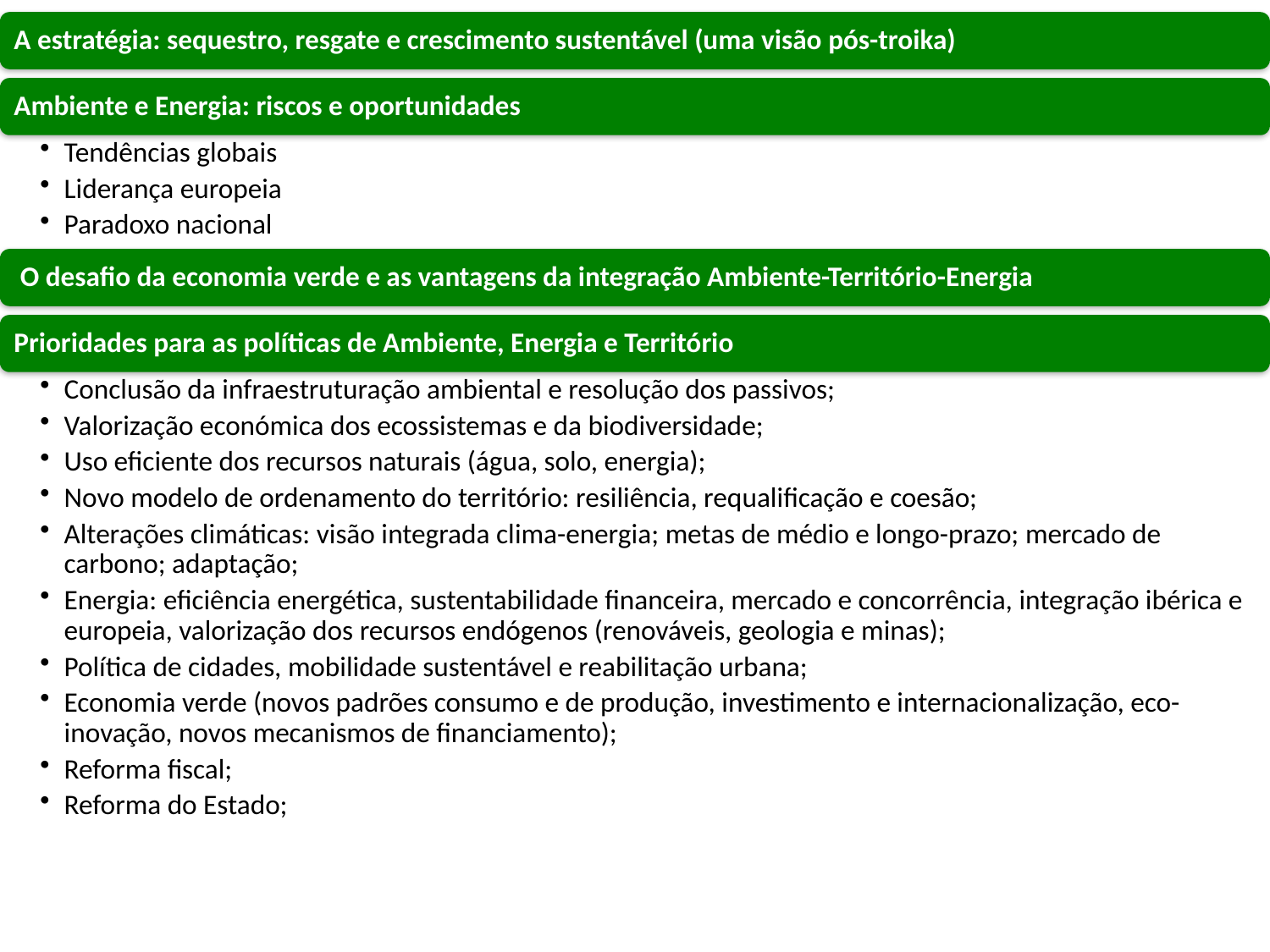

A estratégia: sequestro, resgate e crescimento sustentável (uma visão pós-troika)
Ambiente e Energia: riscos e oportunidades
Tendências globais
Liderança europeia
Paradoxo nacional
 O desafio da economia verde e as vantagens da integração Ambiente-Território-Energia
Prioridades para as políticas de Ambiente, Energia e Território
Conclusão da infraestruturação ambiental e resolução dos passivos;
Valorização económica dos ecossistemas e da biodiversidade;
Uso eficiente dos recursos naturais (água, solo, energia);
Novo modelo de ordenamento do território: resiliência, requalificação e coesão;
Alterações climáticas: visão integrada clima-energia; metas de médio e longo-prazo; mercado de carbono; adaptação;
Energia: eficiência energética, sustentabilidade financeira, mercado e concorrência, integração ibérica e europeia, valorização dos recursos endógenos (renováveis, geologia e minas);
Política de cidades, mobilidade sustentável e reabilitação urbana;
Economia verde (novos padrões consumo e de produção, investimento e internacionalização, eco-inovação, novos mecanismos de financiamento);
Reforma fiscal;
Reforma do Estado;
2
Novas opções estratégicas face ao regime climático pós-2012